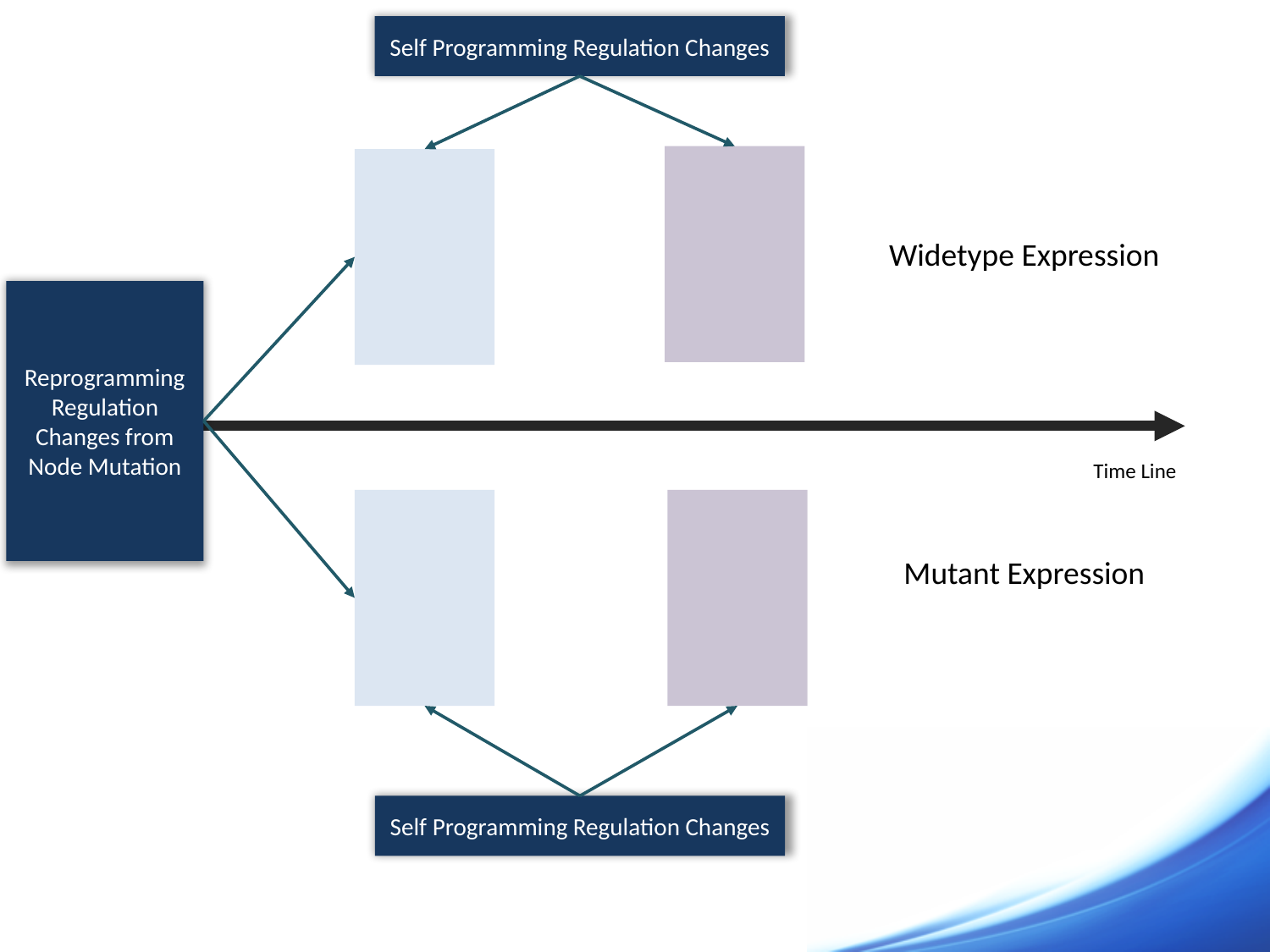

Self Programming Regulation Changes

Widetype Expression
Reprogramming Regulation Changes from Node Mutation
Time Line

Mutant Expression
Self Programming Regulation Changes